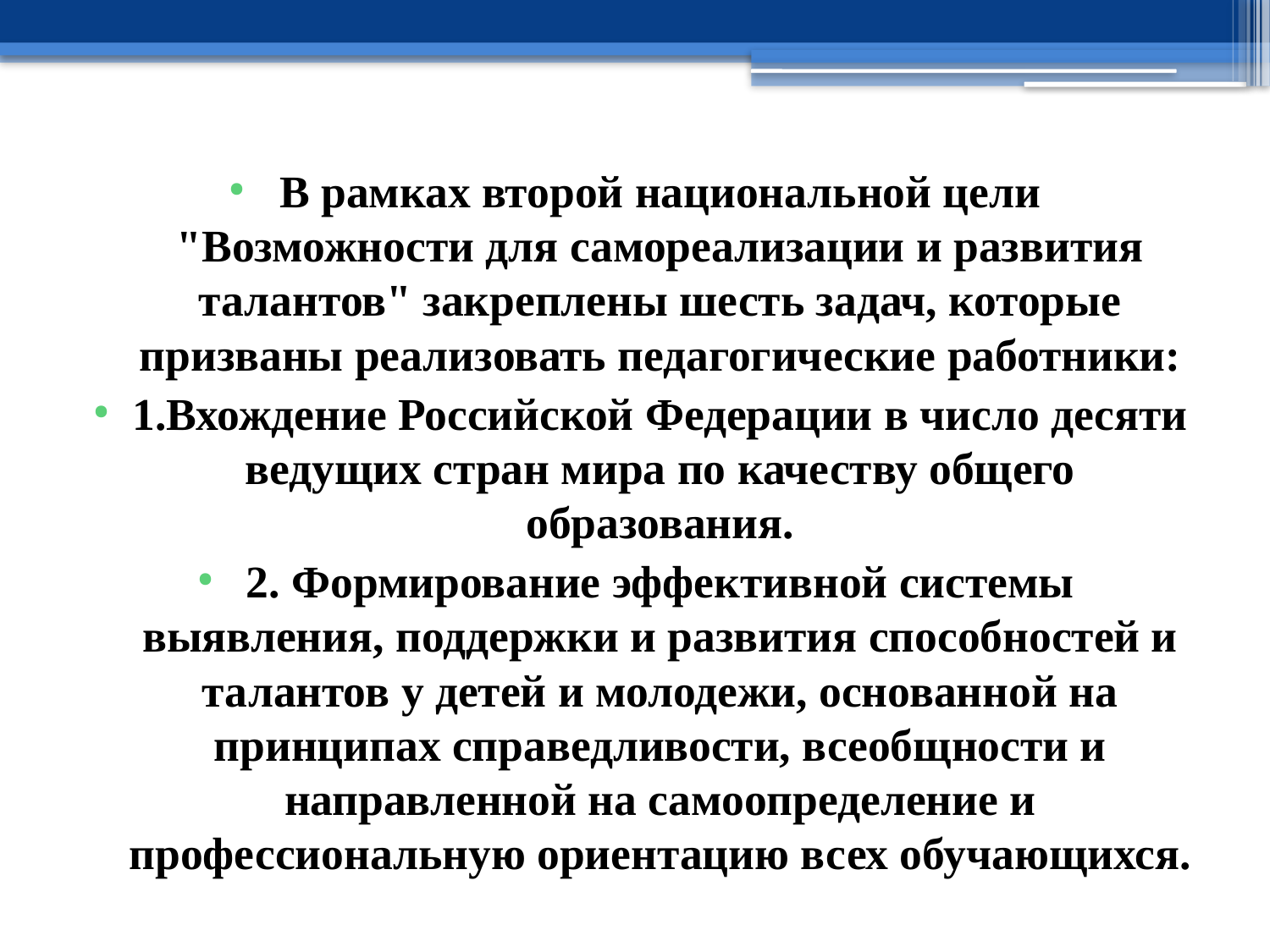

В рамках второй национальной цели "Возможности для самореализации и развития талантов" закреплены шесть задач, которые призваны реализовать педагогические работники:
1.Вхождение Российской Федерации в число десяти ведущих стран мира по качеству общего образования.
2. Формирование эффективной системы выявления, поддержки и развития способностей и талантов у детей и молодежи, основанной на принципах справедливости, всеобщности и направленной на самоопределение и профессиональную ориентацию всех обучающихся.

#